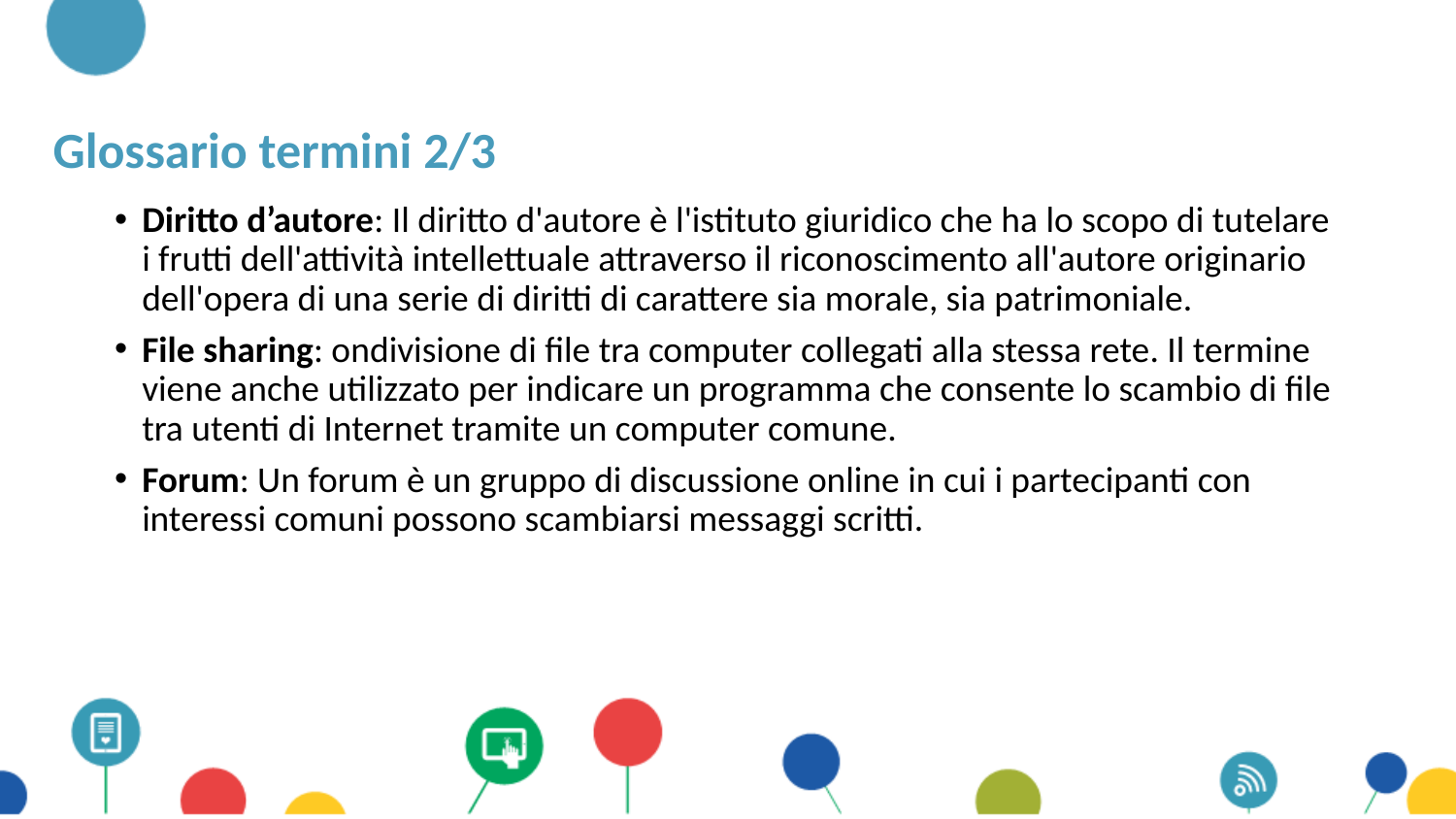

# Glossario termini 2/3
Diritto d’autore: Il diritto d'autore è l'istituto giuridico che ha lo scopo di tutelare i frutti dell'attività intellettuale attraverso il riconoscimento all'autore originario dell'opera di una serie di diritti di carattere sia morale, sia patrimoniale.
File sharing: ondivisione di file tra computer collegati alla stessa rete. Il termine viene anche utilizzato per indicare un programma che consente lo scambio di file tra utenti di Internet tramite un computer comune.
Forum: Un forum è un gruppo di discussione online in cui i partecipanti con interessi comuni possono scambiarsi messaggi scritti.